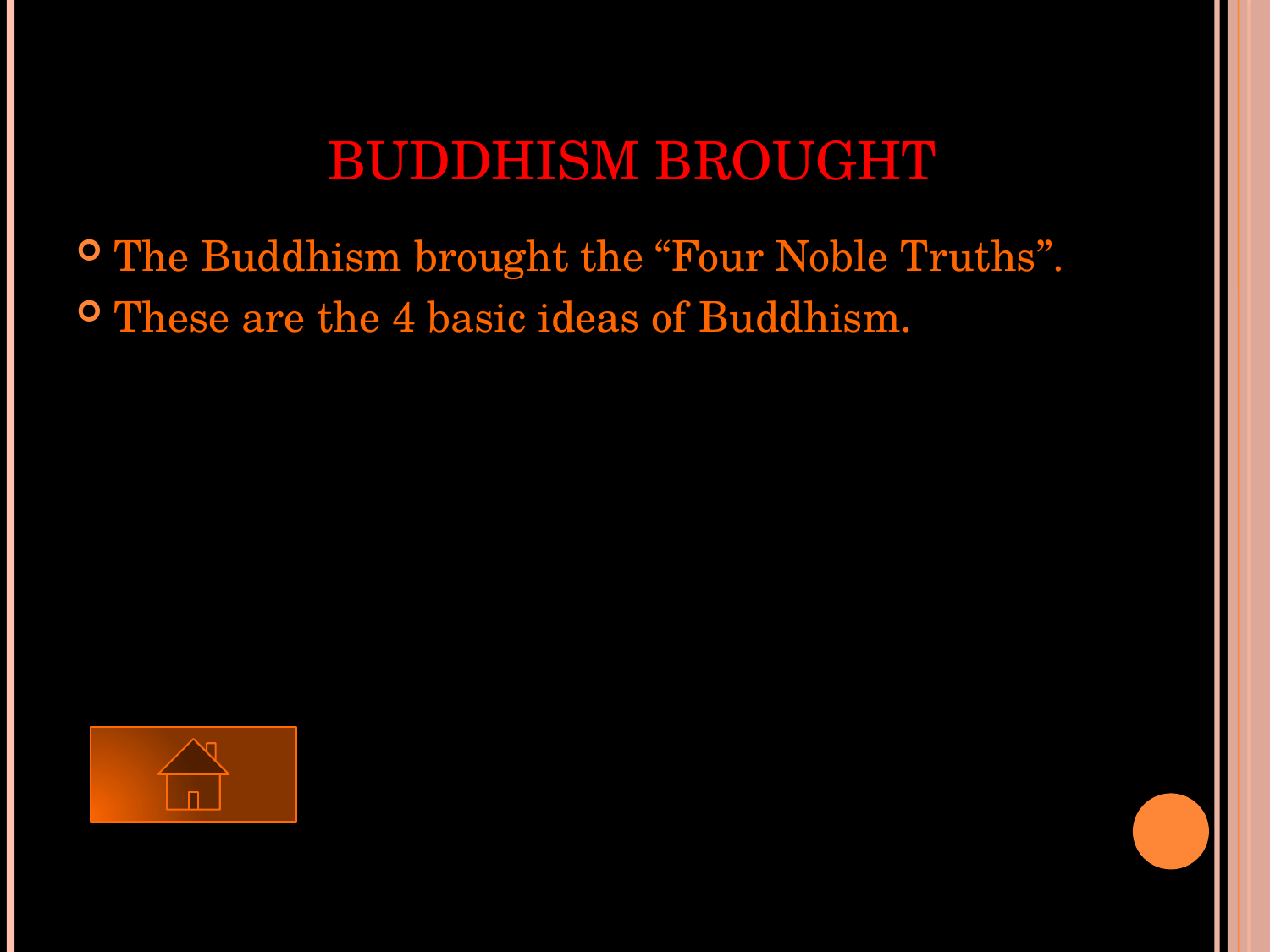

# buddhism brought
The Buddhism brought the “Four Noble Truths”.
These are the 4 basic ideas of Buddhism.